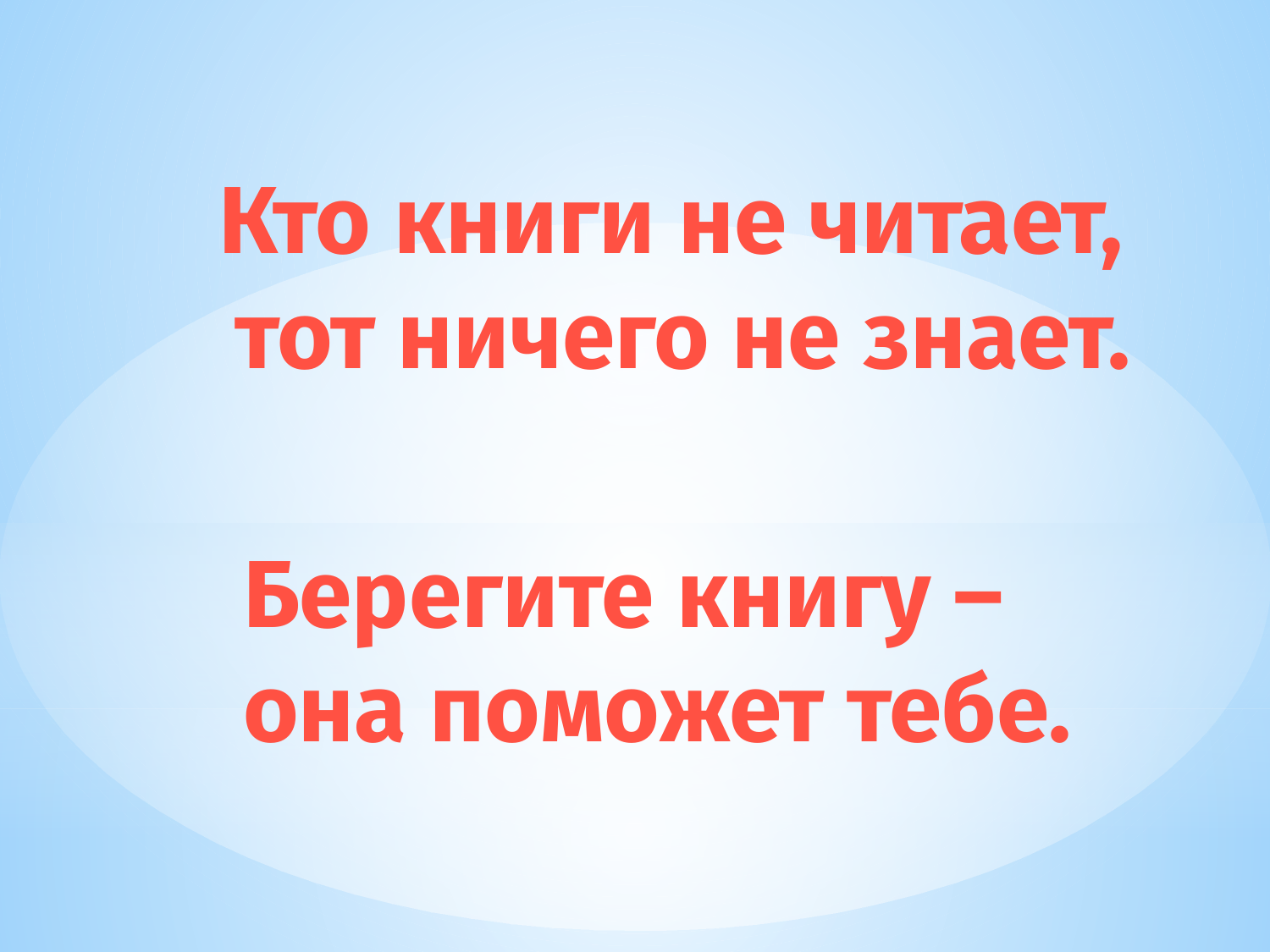

# Кто книги не читает, тот ничего не знает.

Берегите книгу –
  она поможет тебе.